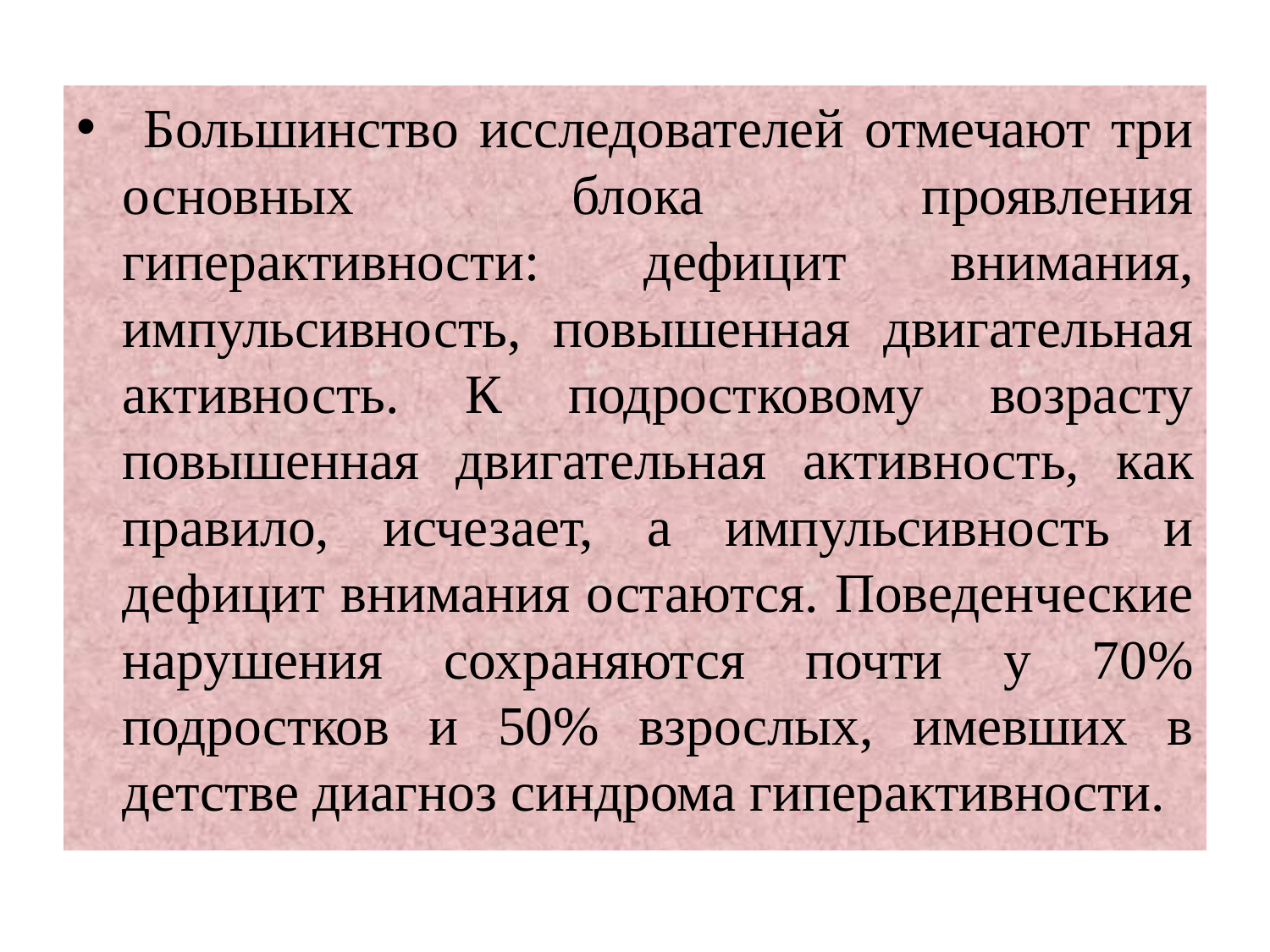

#
 Большинство исследователей отмечают три основных блока проявления гиперактивности: дефицит внимания, импульсивность, повышенная двигательная активность. К подростковому возрасту повышенная двигательная активность, как правило, исчезает, а импульсивность и дефицит внимания остаются. Поведенческие нарушения сохраняются почти у 70% подростков и 50% взрослых, имевших в детстве диагноз синдрома гиперактивности.